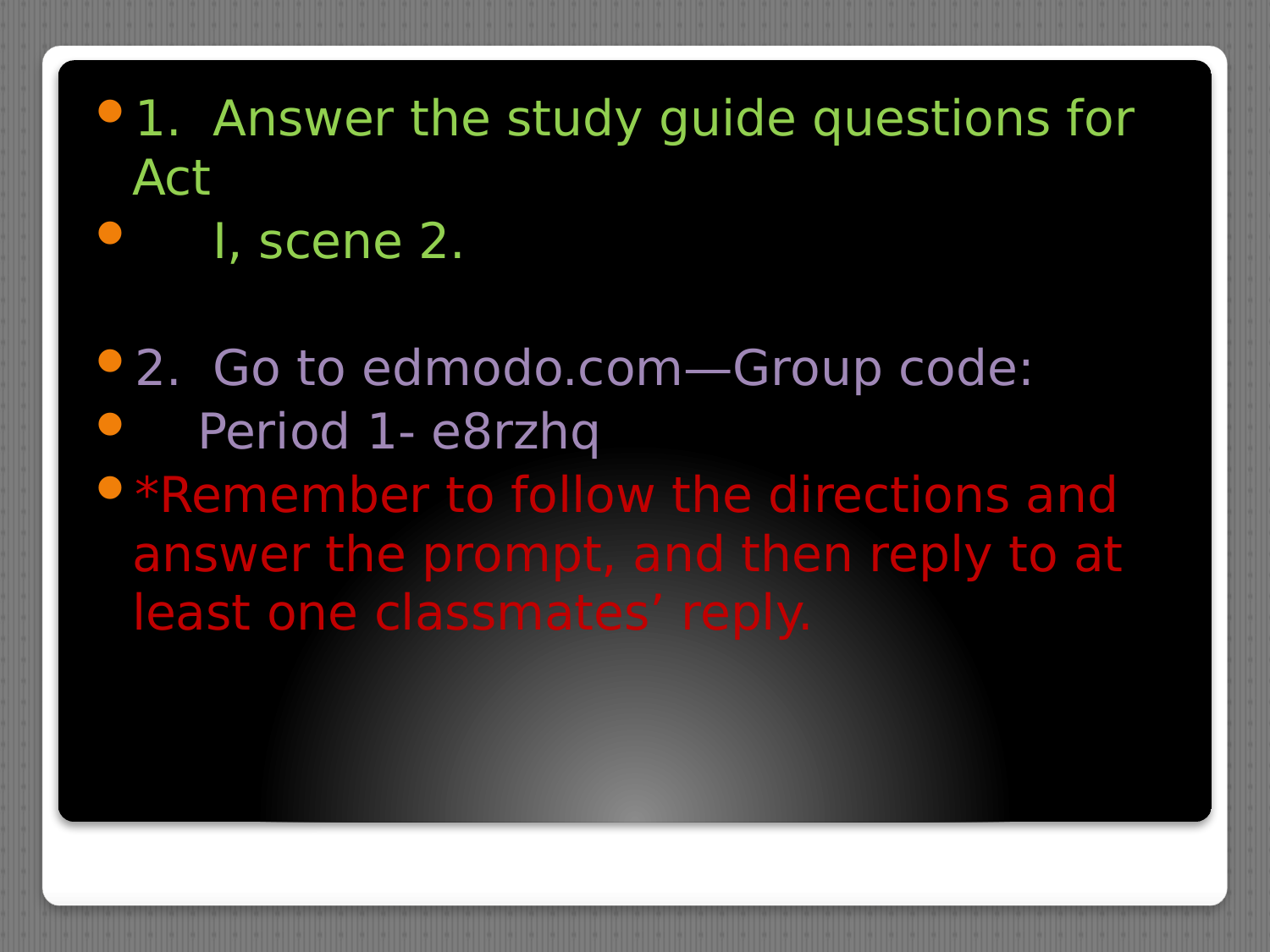

1.  Answer the study guide questions for Act
     I, scene 2.

2.  Go to edmodo.com—Group code:
    Period 1- e8rzhq
*Remember to follow the directions and answer the prompt, and then reply to at least one classmates’ reply.

#